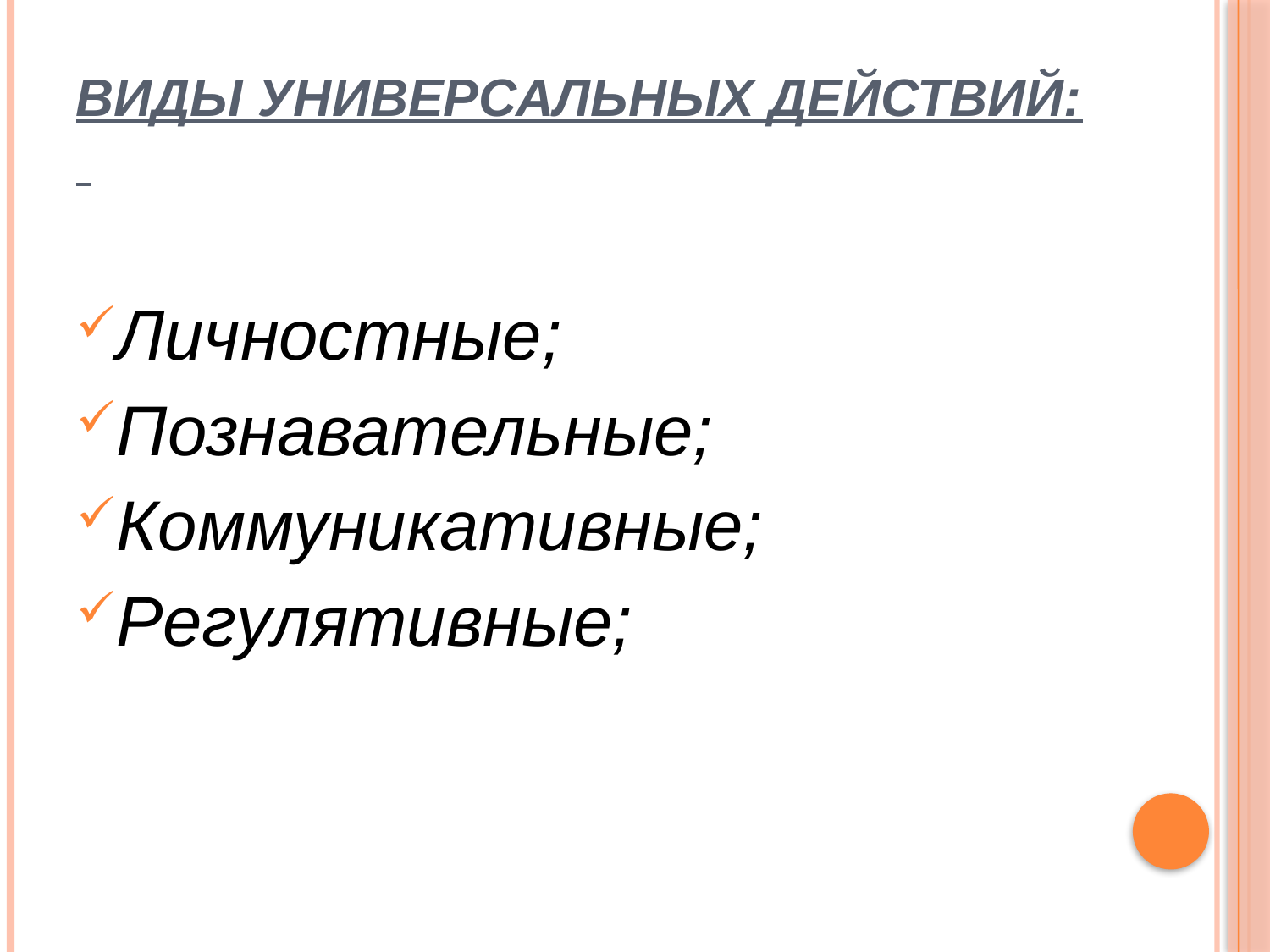

# Виды универсальных действий:

Личностные;
Познавательные;
Коммуникативные;
Регулятивные;